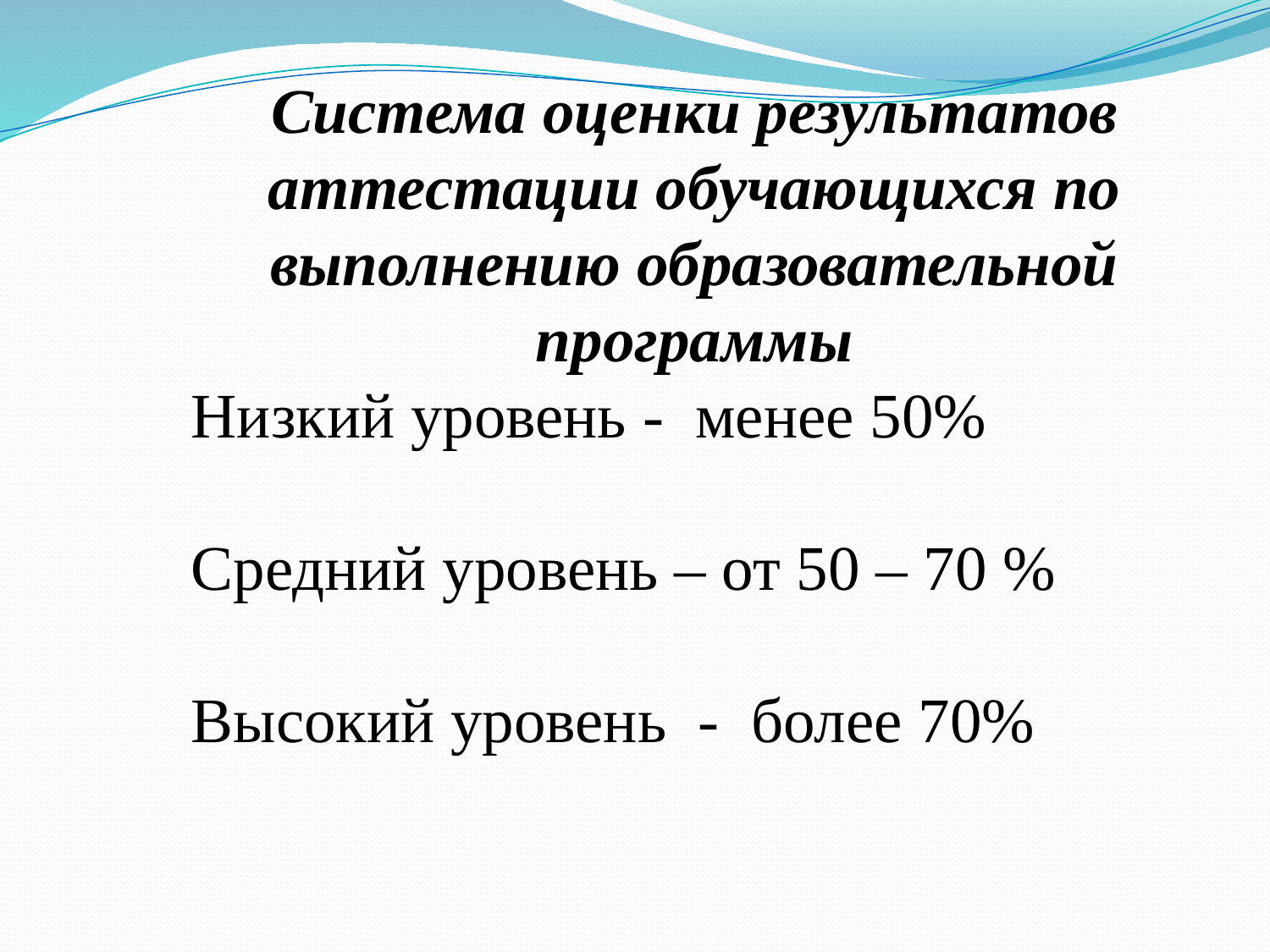

Система оценки результатов аттестации обучающихся по выполнению образовательной программы
Низкий уровень -  менее 50%

Средний уровень – от 50 – 70 %

Высокий уровень  -  более 70%